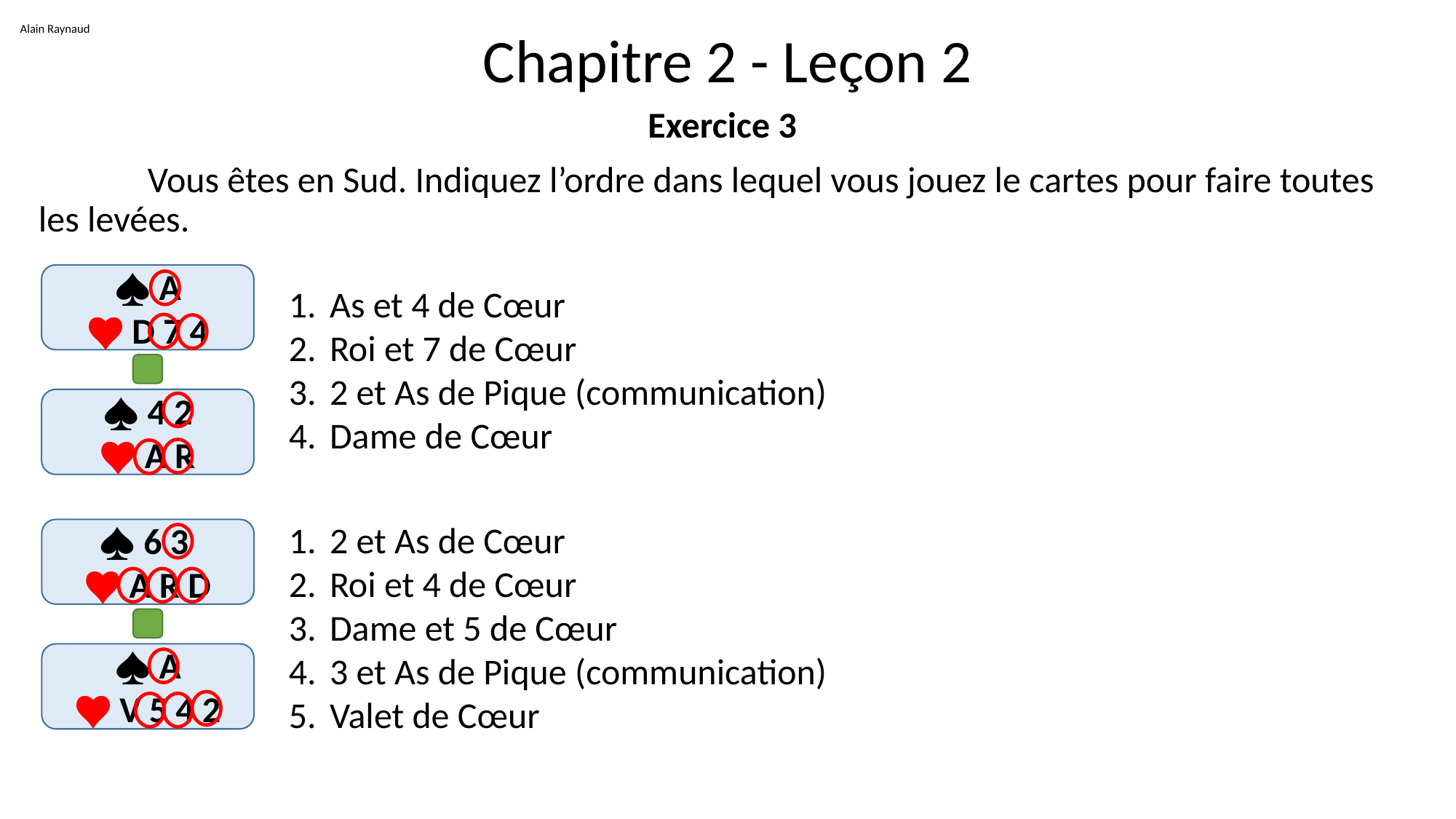

Alain Raynaud
# Chapitre 2 - Leçon 2
Exercice 3
	Vous êtes en Sud. Indiquez l’ordre dans lequel vous jouez le cartes pour faire toutes les levées.

♠ A
♥ D 7 4

♠ 4 2
♥ A R

As et 4 de Cœur
Roi et 7 de Cœur
2 et As de Pique (communication)
Dame de Cœur

2 et As de Cœur
Roi et 4 de Cœur
Dame et 5 de Cœur
3 et As de Pique (communication)
Valet de Cœur
♠ 6 3
♥ A R D

♠ A
♥ V 5 4 2